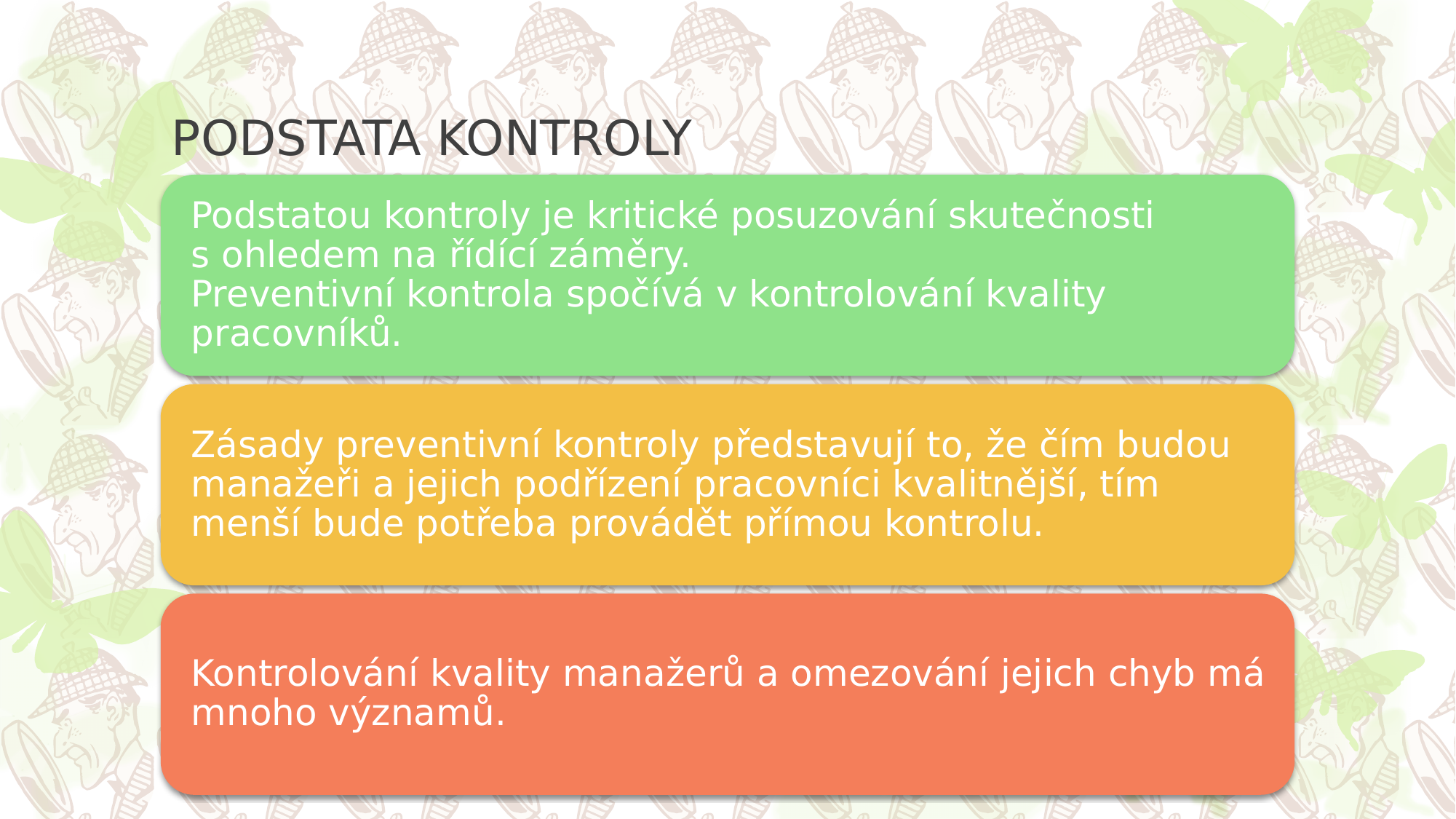

# PODSTATA KONTROLY
Podstatou kontroly je kritické posuzování skutečnosti s ohledem na řídící záměry.
Preventivní kontrola spočívá v kontrolování kvality pracovníků.
Zásady preventivní kontroly představují to, že čím budou manažeři a jejich podřízení pracovníci kvalitnější, tím menší bude potřeba provádět přímou kontrolu.
Kontrolování kvality manažerů a omezování jejich chyb má mnoho významů.